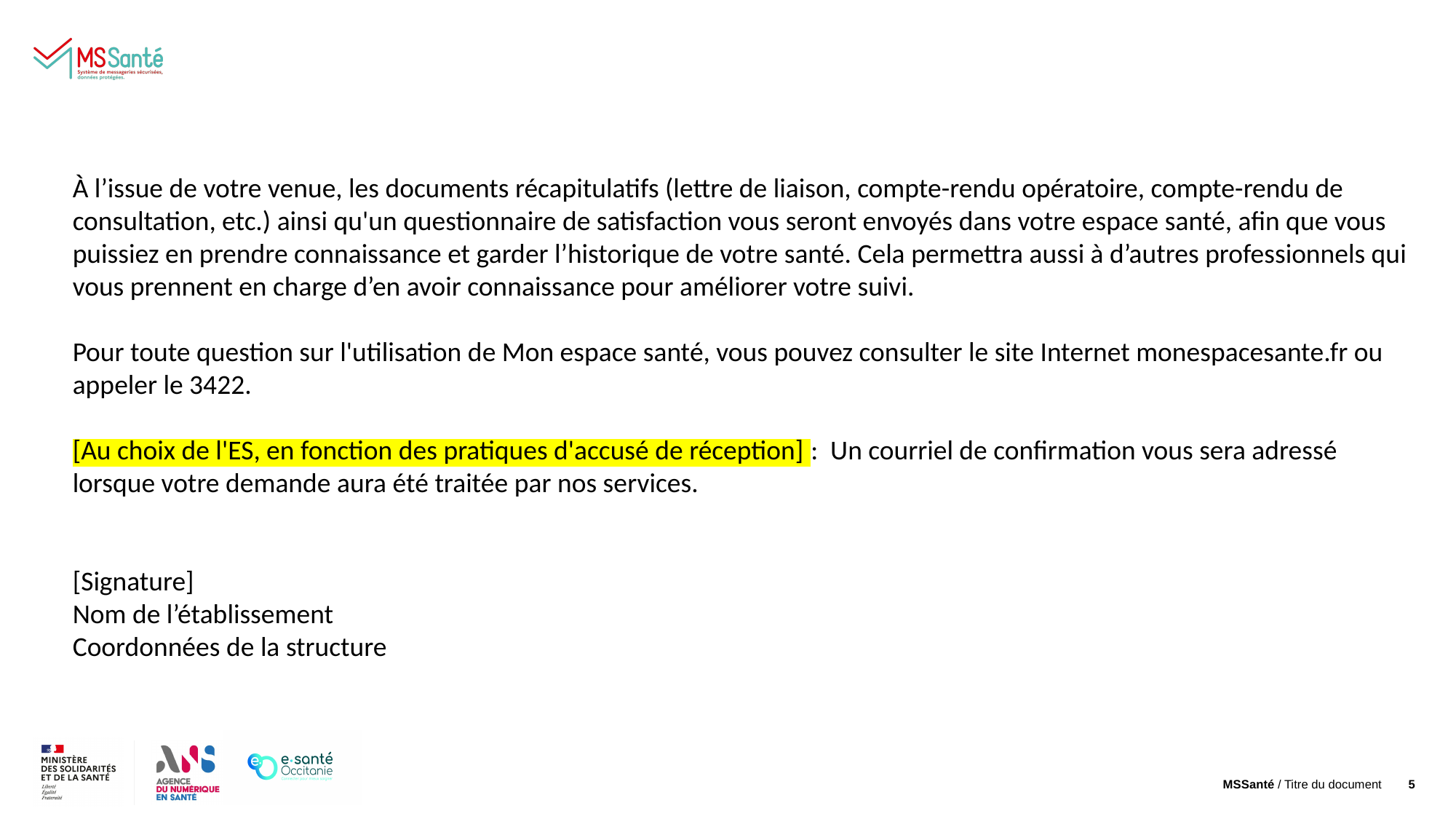

À l’issue de votre venue, les documents récapitulatifs (lettre de liaison, compte-rendu opératoire, compte-rendu de consultation, etc.) ainsi qu'un questionnaire de satisfaction vous seront envoyés dans votre espace santé, afin que vous puissiez en prendre connaissance et garder l’historique de votre santé. Cela permettra aussi à d’autres professionnels qui vous prennent en charge d’en avoir connaissance pour améliorer votre suivi.

Pour toute question sur l'utilisation de Mon espace santé, vous pouvez consulter le site Internet monespacesante.fr ou appeler le 3422.

[Au choix de l'ES, en fonction des pratiques d'accusé de réception] :  Un courriel de confirmation vous sera adressé lorsque votre demande aura été traitée par nos services.

[Signature]
Nom de l’établissement
Coordonnées de la structure